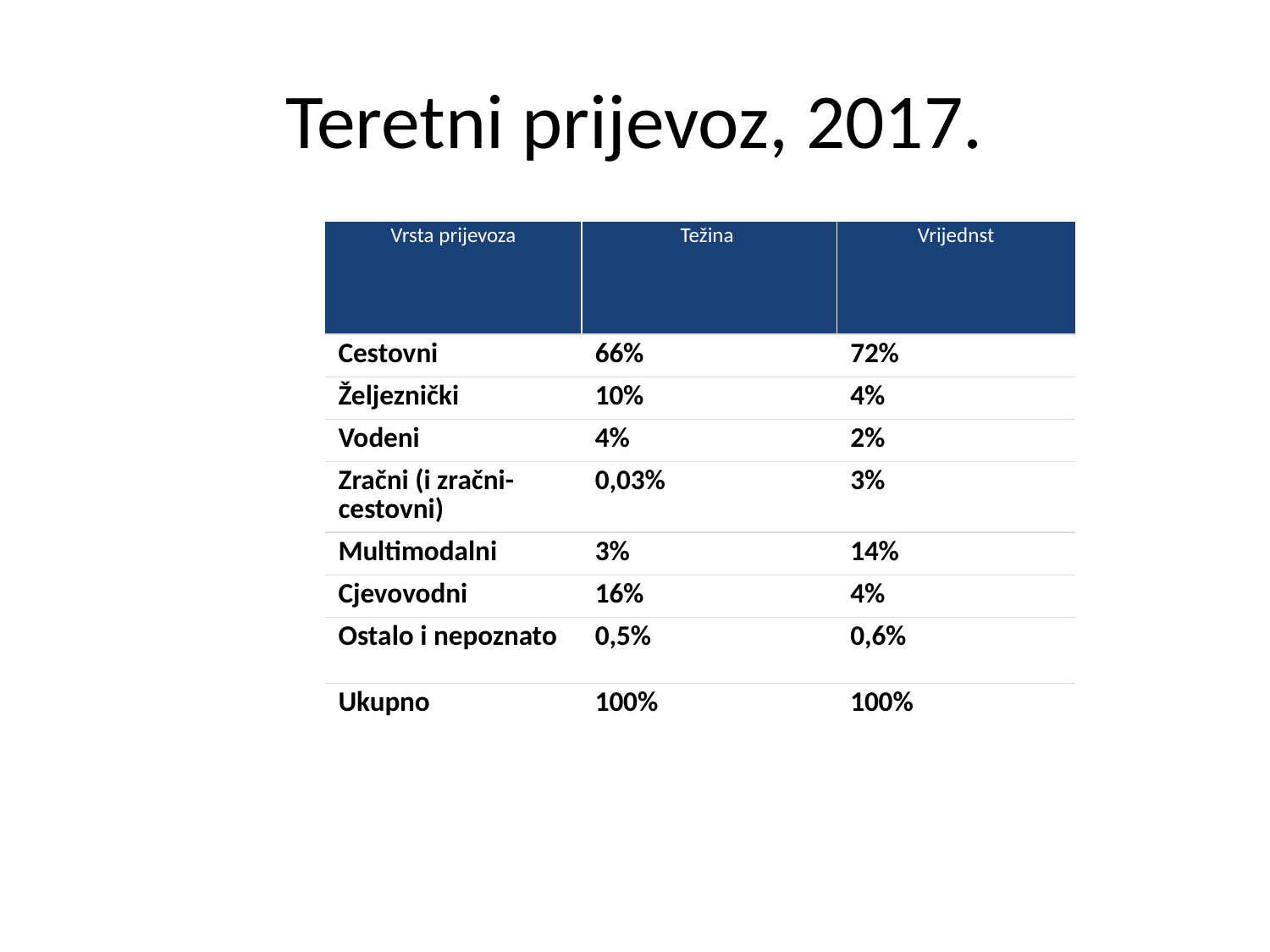

# Teretni prijevoz, 2017.
| Vrsta prijevoza | Težina | Vrijednst |
| --- | --- | --- |
| Cestovni | 66% | 72% |
| Željeznički | 10% | 4% |
| Vodeni | 4% | 2% |
| Zračni (i zračni-cestovni) | 0,03% | 3% |
| Multimodalni | 3% | 14% |
| Cjevovodni | 16% | 4% |
| Ostalo i nepoznato | 0,5% | 0,6% |
| Ukupno | 100% | 100% |